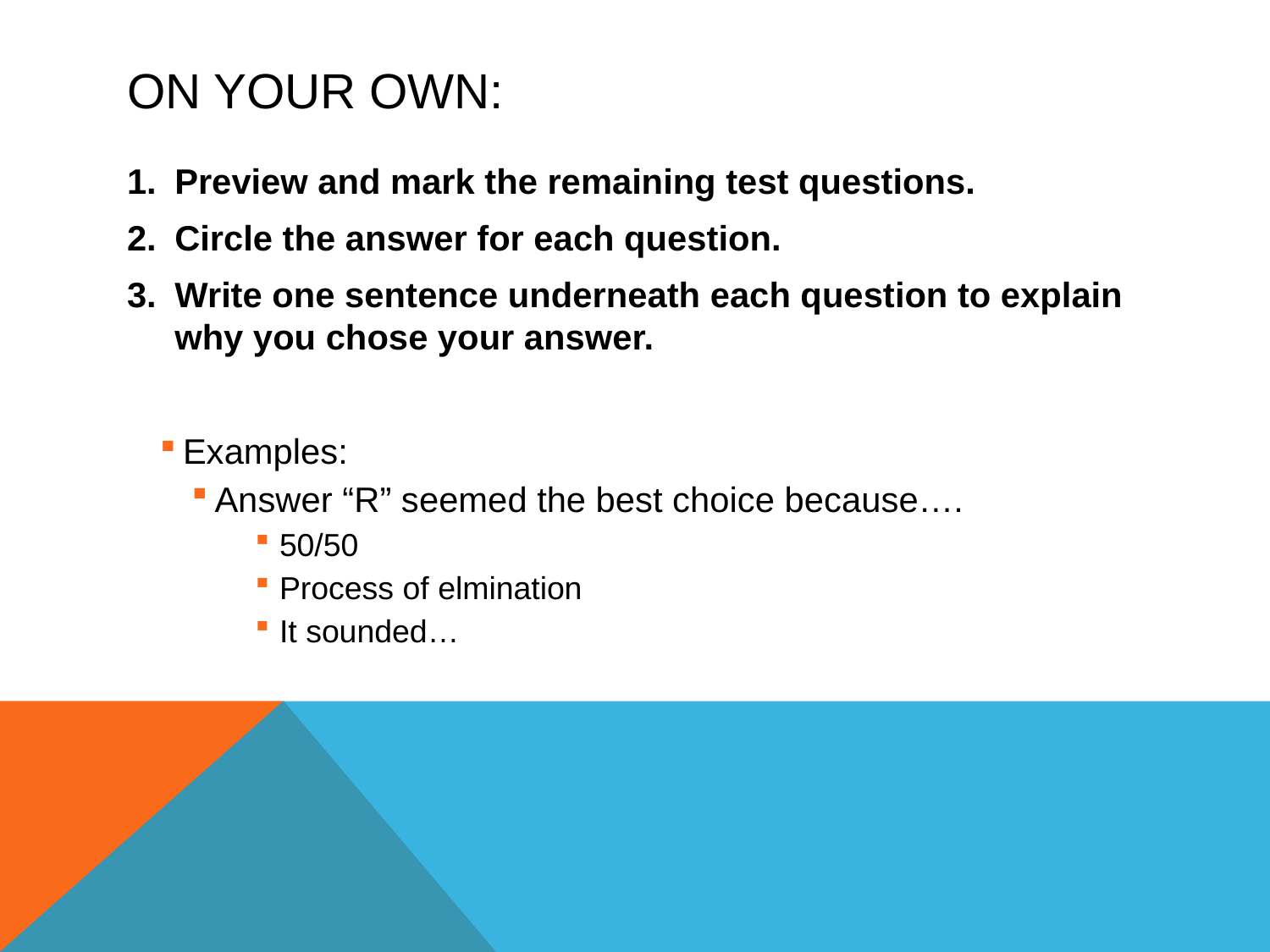

# On your Own:
Preview and mark the remaining test questions.
Circle the answer for each question.
Write one sentence underneath each question to explain why you chose your answer.

Examples:
Answer “R” seemed the best choice because….
50/50
Process of elmination
It sounded…